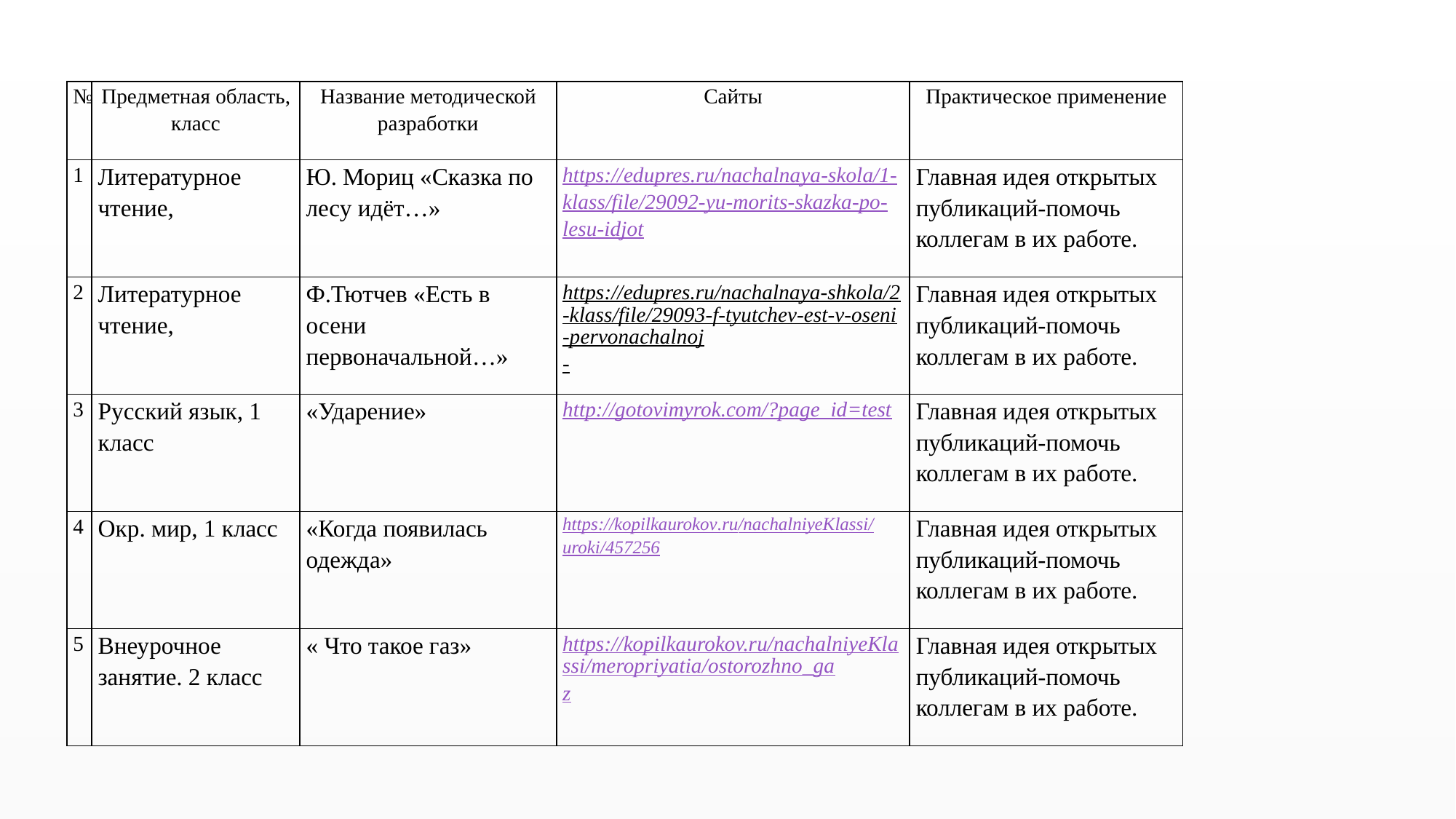

| № | Предметная область, класс | Название методической разработки | Сайты | Практическое применение |
| --- | --- | --- | --- | --- |
| 1 | Литературное чтение, | Ю. Мориц «Сказка по лесу идёт…» | https://edupres.ru/nachalnaya-skola/1-klass/file/29092-yu-morits-skazka-po-lesu-idjot | Главная идея открытых публикаций-помочь коллегам в их работе. |
| 2 | Литературное чтение, | Ф.Тютчев «Есть в осени первоначальной…» | https://edupres.ru/nachalnaya-shkola/2-klass/file/29093-f-tyutchev-est-v-oseni-pervonachalnoj- | Главная идея открытых публикаций-помочь коллегам в их работе. |
| 3 | Русский язык, 1 класс | «Ударение» | http://gotovimyrok.com/?page\_id=test | Главная идея открытых публикаций-помочь коллегам в их работе. |
| 4 | Окр. мир, 1 класс | «Когда появилась одежда» | https://kopilkaurokov.ru/nachalniyeKlassi/uroki/457256 | Главная идея открытых публикаций-помочь коллегам в их работе. |
| 5 | Внеурочное занятие. 2 класс | « Что такое газ» | https://kopilkaurokov.ru/nachalniyeKlassi/meropriyatia/ostorozhno\_gaz | Главная идея открытых публикаций-помочь коллегам в их работе. |